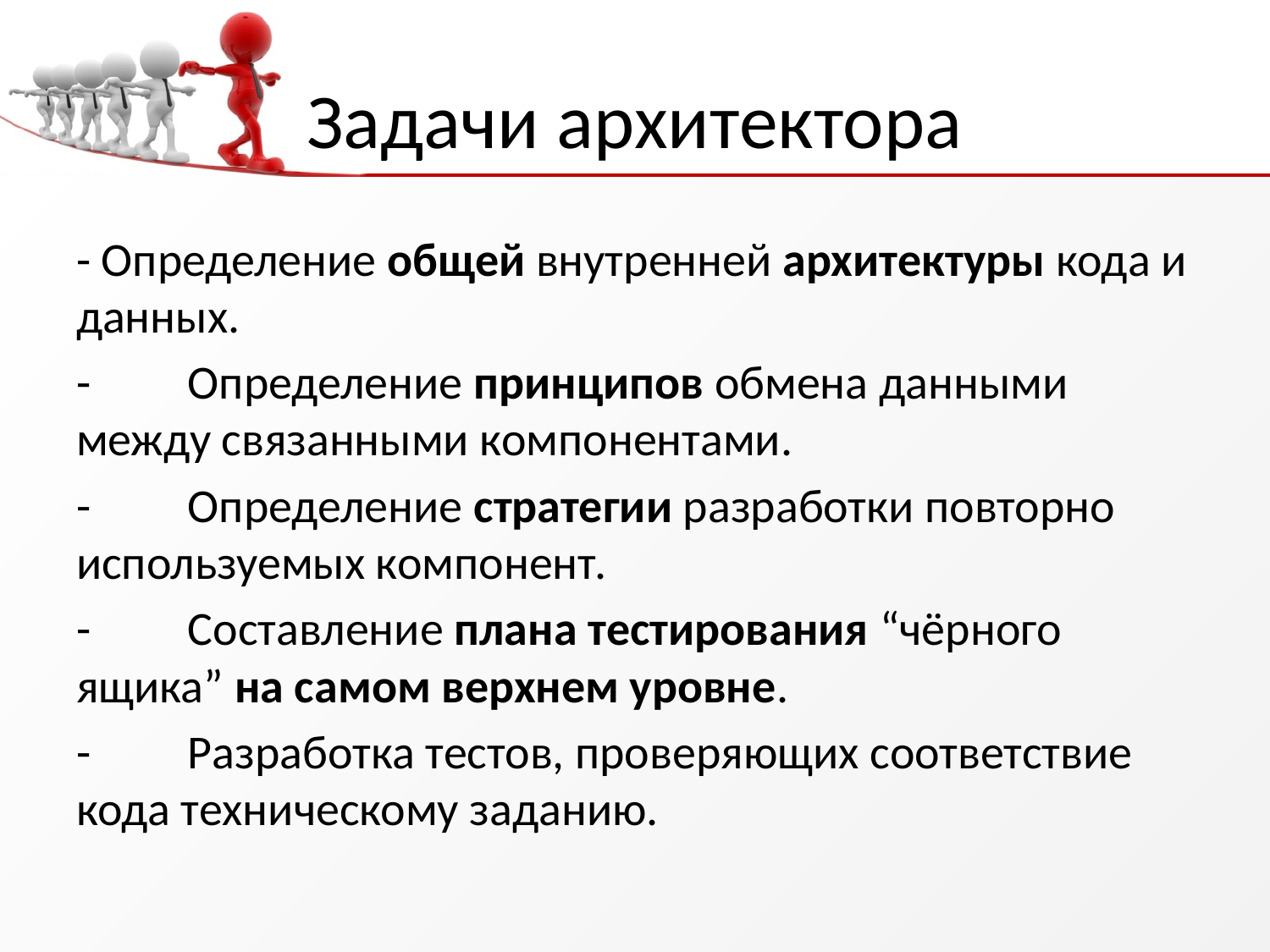

# Задачи архитектора
- Определение общей внутренней архитектуры кода и данных.
-         Определение принципов обмена данными между связанными компонентами.
-         Определение стратегии разработки повторно используемых компонент.
-         Составление плана тестирования “чёрного ящика” на самом верхнем уровне.
-         Разработка тестов, проверяющих соответствие кода техническому заданию.